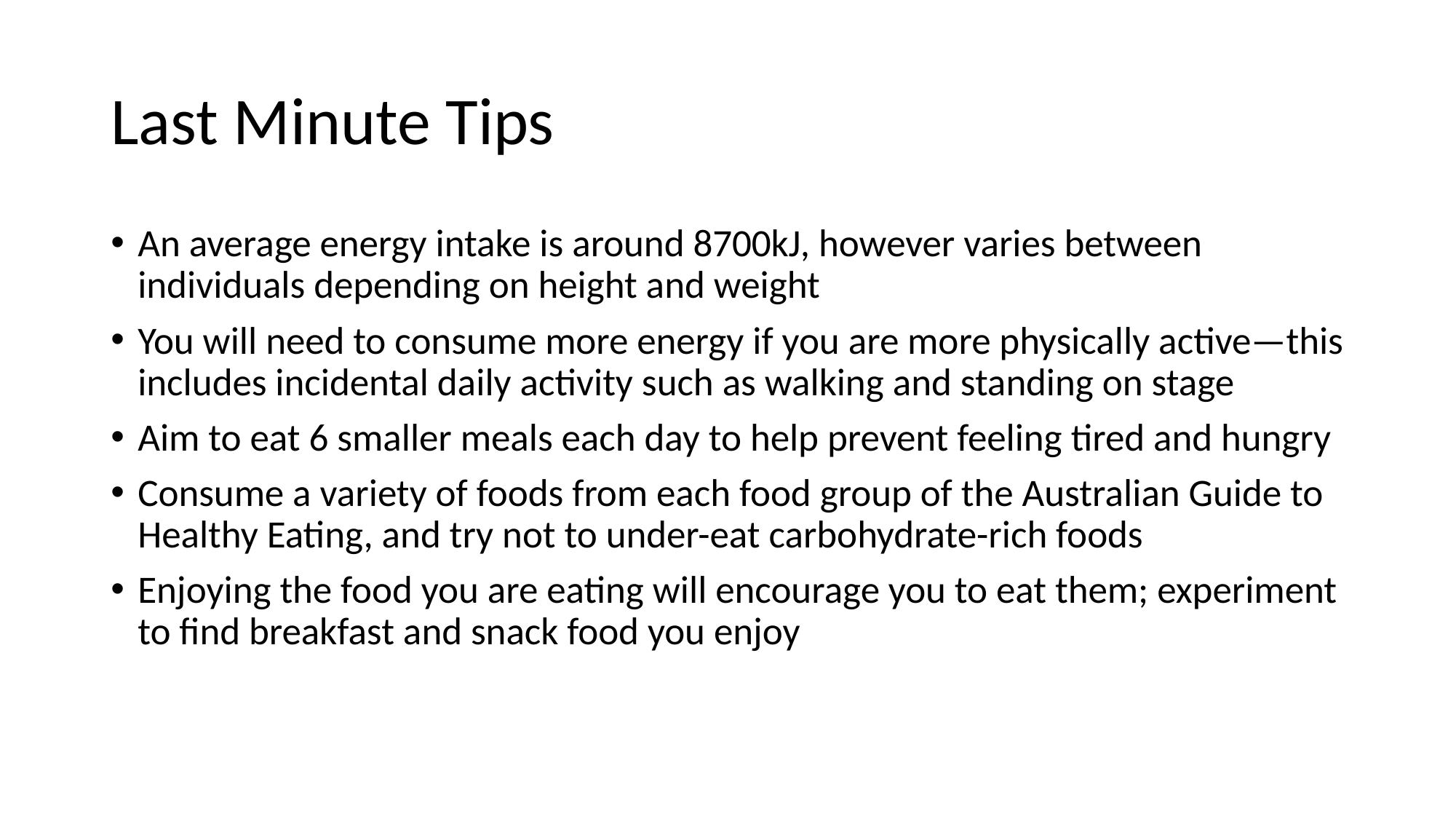

# Last Minute Tips
An average energy intake is around 8700kJ, however varies between individuals depending on height and weight
You will need to consume more energy if you are more physically active—this includes incidental daily activity such as walking and standing on stage
Aim to eat 6 smaller meals each day to help prevent feeling tired and hungry
Consume a variety of foods from each food group of the Australian Guide to Healthy Eating, and try not to under-eat carbohydrate-rich foods
Enjoying the food you are eating will encourage you to eat them; experiment to find breakfast and snack food you enjoy